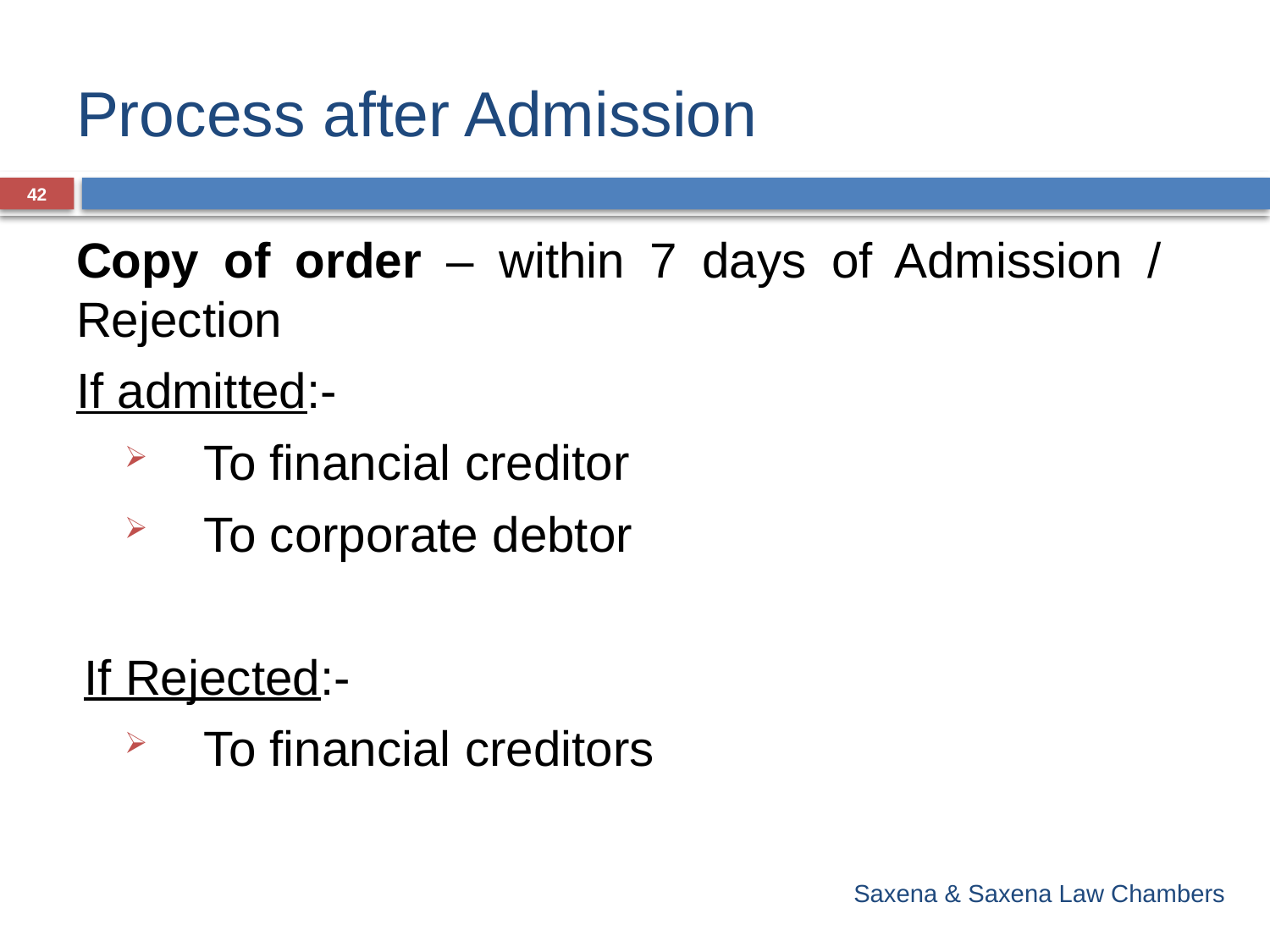

# Process after Admission
42
Copy of order – within 7 days of Admission / Rejection
If admitted:-
To financial creditor
To corporate debtor

If Rejected:-
To financial creditors

Saxena & Saxena Law Chambers